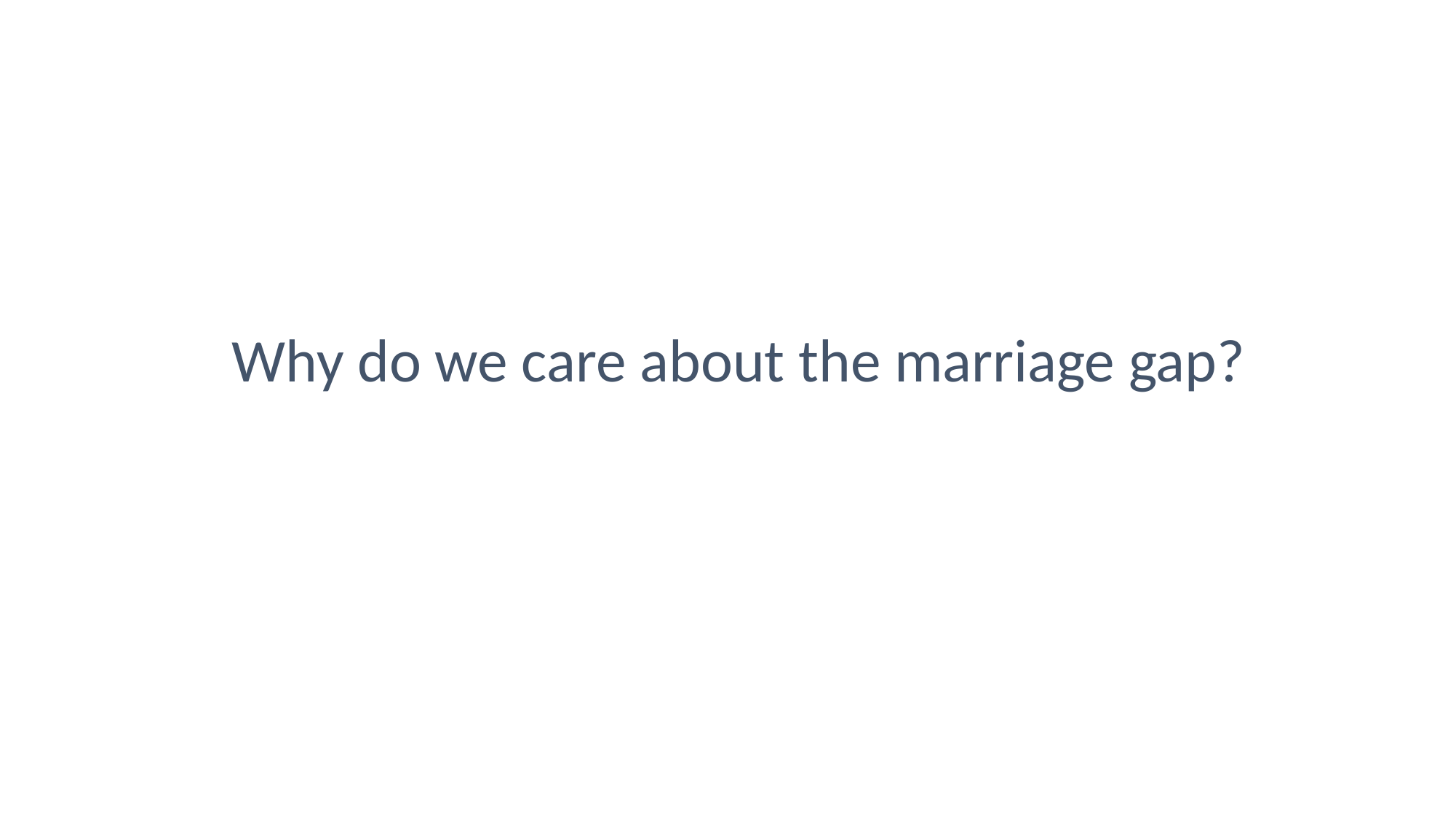

Why do we care about the marriage gap?